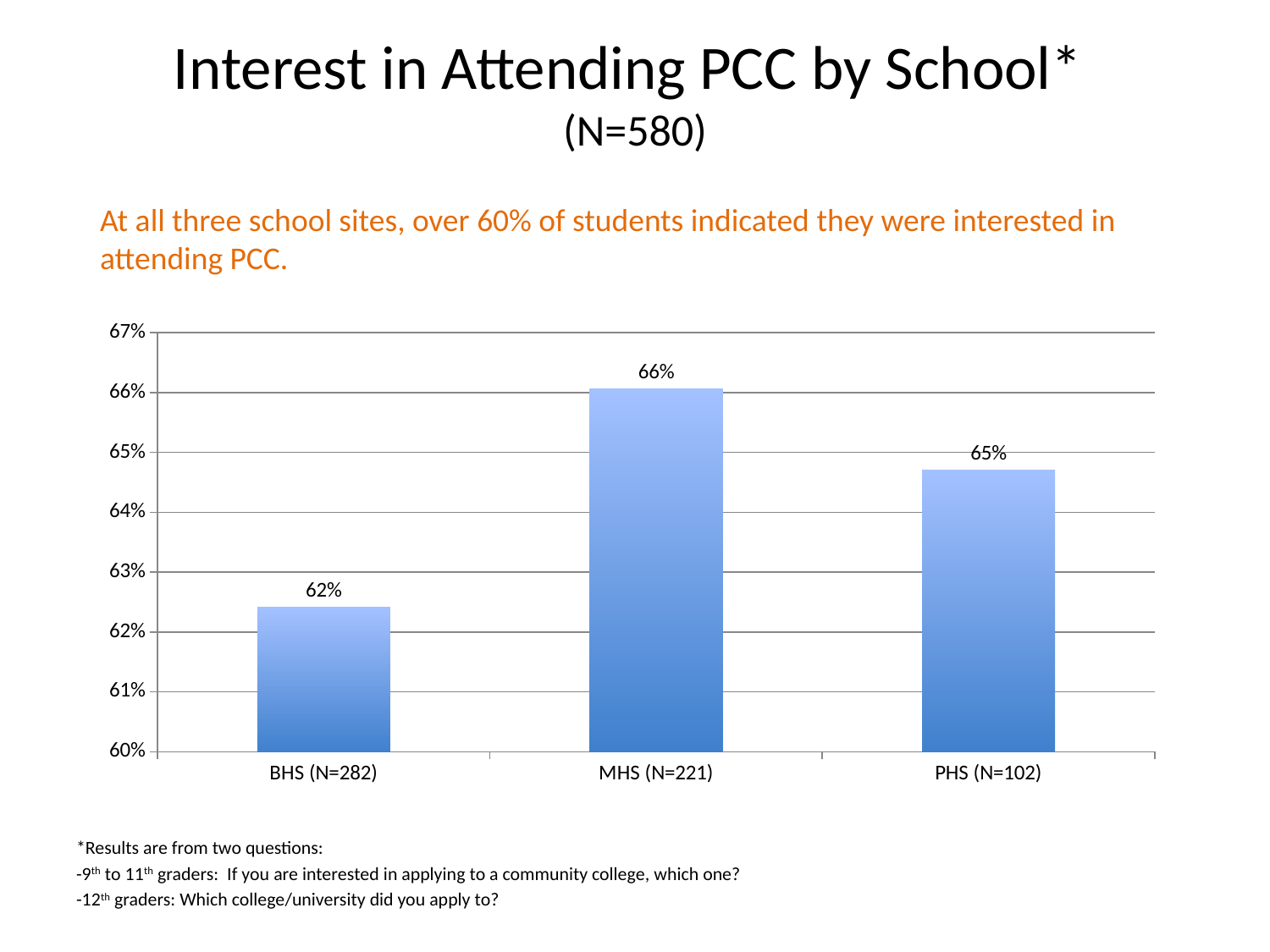

# Interest in Attending PCC by School* (N=580)
At all three school sites, over 60% of students indicated they were interested in attending PCC.

### Chart

| Category |  |
|---|---|
| BHS (N=282) | 0.624113475177305 |
| MHS (N=221) | 0.660633484162896 |
| PHS (N=102) | 0.647058823529412 |
*Results are from two questions:
-9th to 11th graders:  If you are interested in applying to a community college, which one?
-12th graders: Which college/university did you apply to?